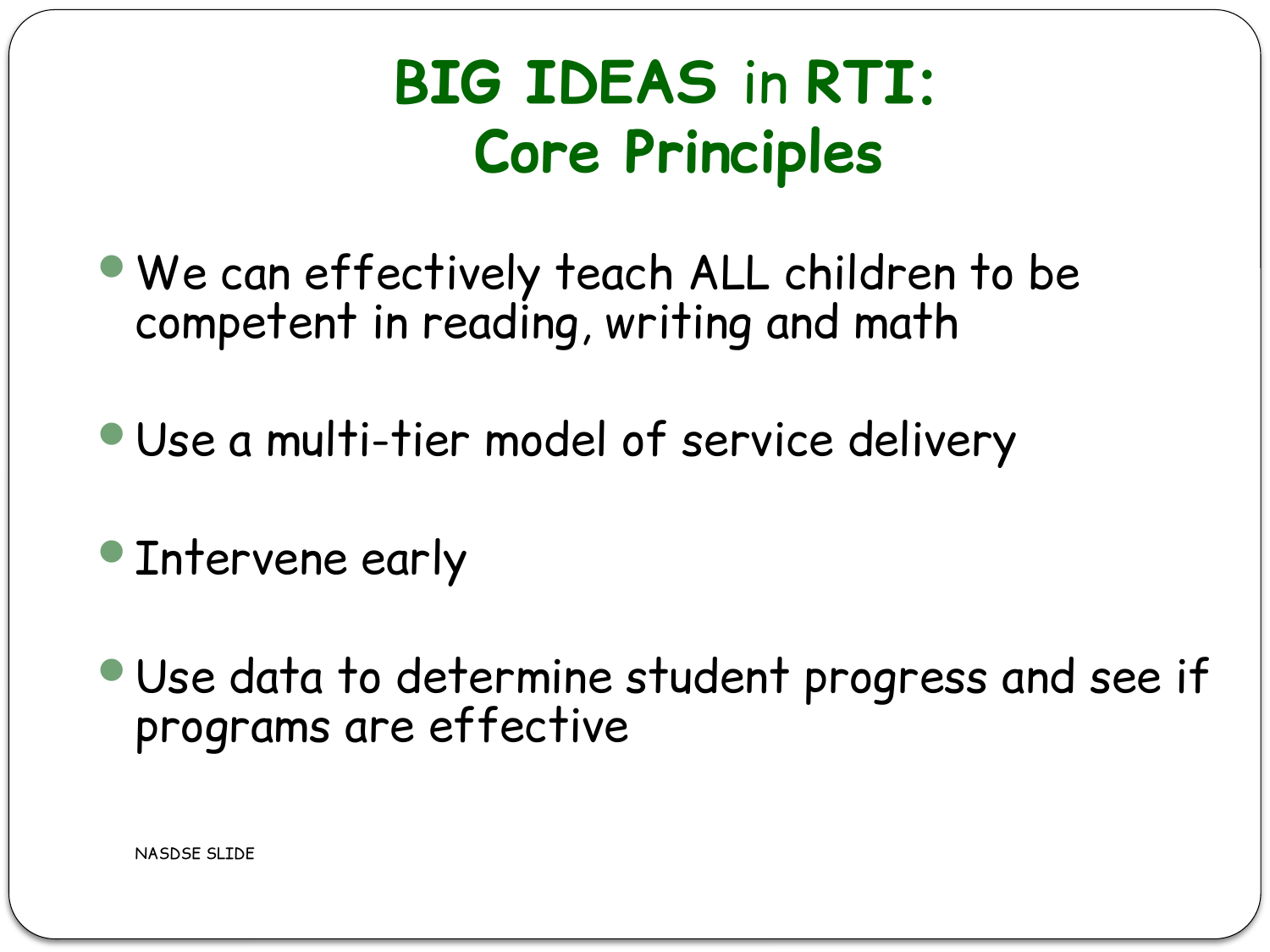

# BIG IDEAS in RTI: Core Principles
We can effectively teach ALL children to be competent in reading, writing and math

Use a multi-tier model of service delivery

Intervene early

Use data to determine student progress and see if programs are effective

							NASDSE SLIDE